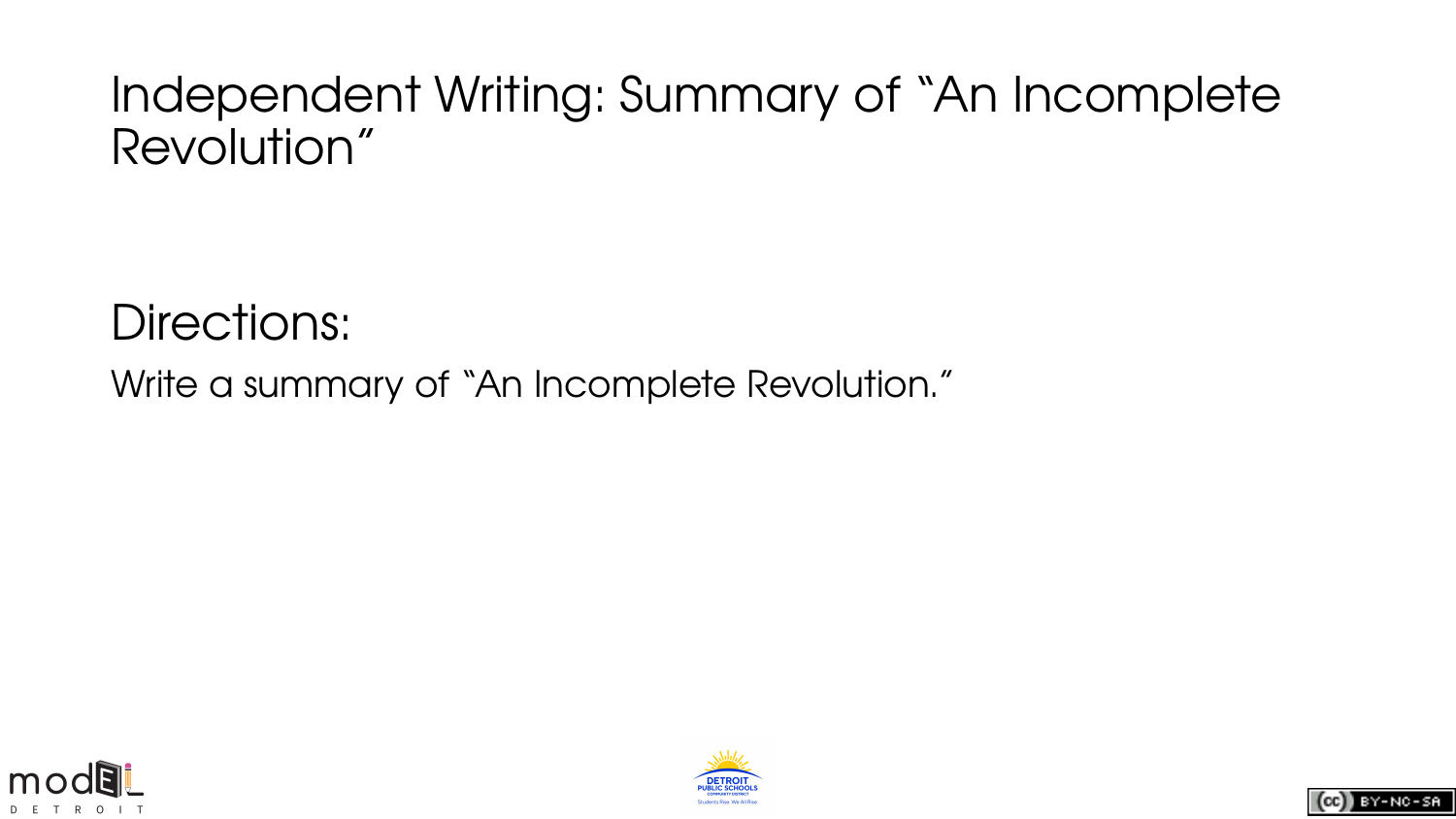

# Independent Writing: Summary of “An Incomplete Revolution”

Directions:
Write a summary of “An Incomplete Revolution.”